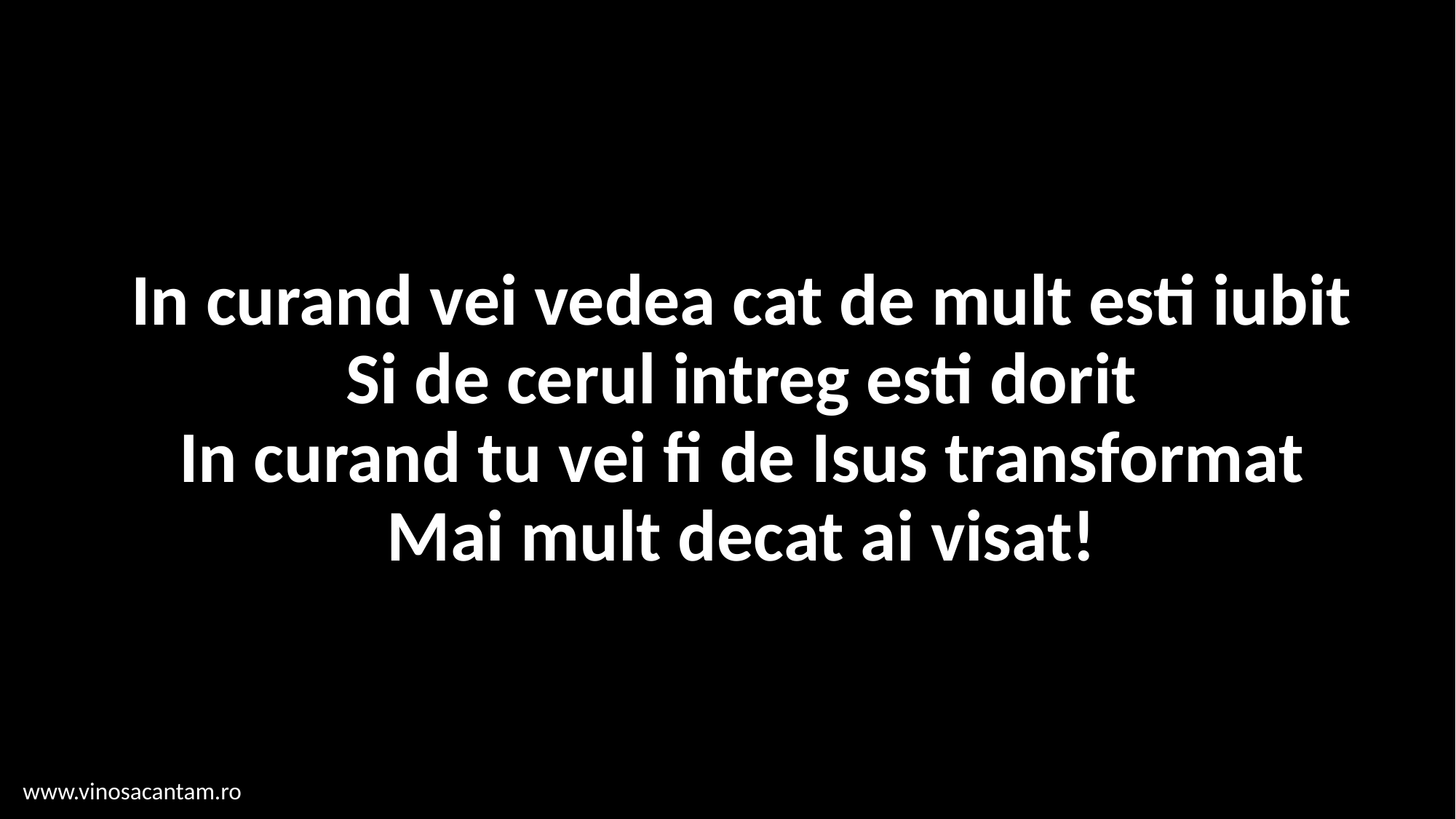

# In curand vei vedea cat de mult esti iubit Si de cerul intreg esti dorit In curand tu vei fi de Isus transformat Mai mult decat ai visat!
www.vinosacantam.ro